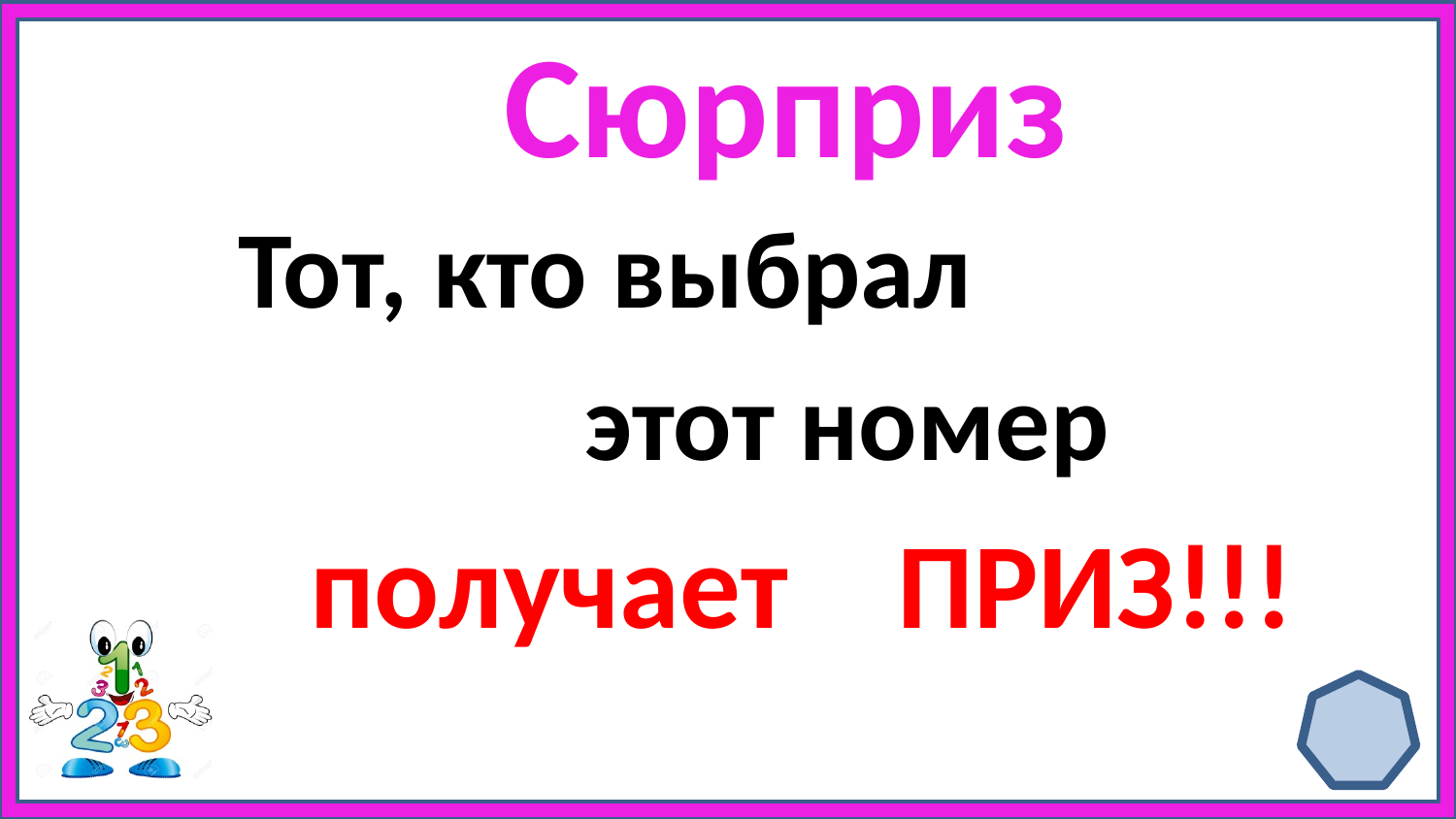

# Сюрприз
Тот, кто выбрал
              этот номер
получает    ПРИЗ!!!